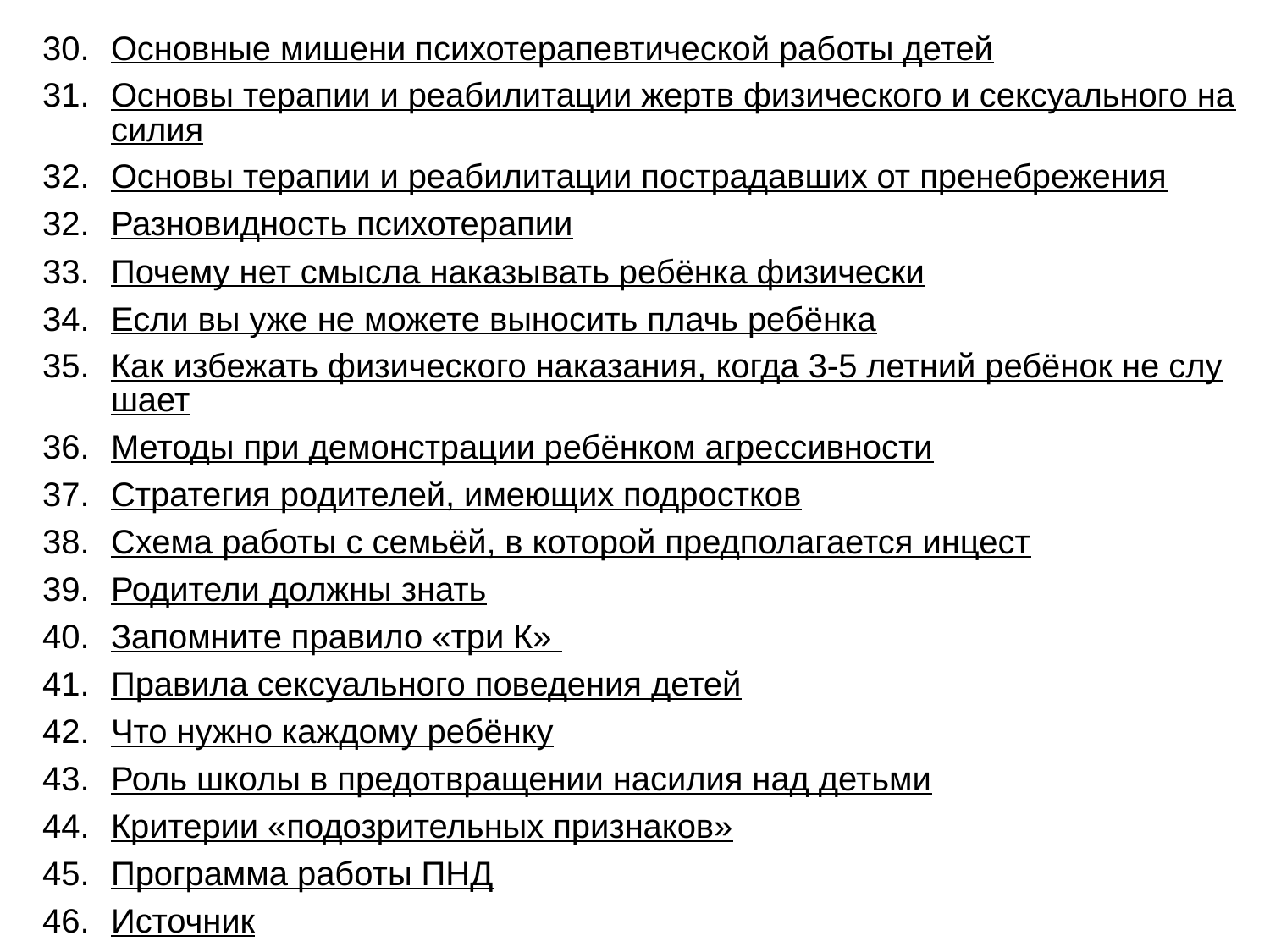

Основные мишени психотерапевтической работы детей
Основы терапии и реабилитации жертв физического и сексуального насилия
Основы терапии и реабилитации пострадавших от пренебрежения
Разновидность психотерапии
Почему нет смысла наказывать ребёнка физически
Если вы уже не можете выносить плачь ребёнка
Как избежать физического наказания, когда 3-5 летний ребёнок не слушает
Методы при демонстрации ребёнком агрессивности
Стратегия родителей, имеющих подростков
Схема работы с семьёй, в которой предполагается инцест
Родители должны знать
Запомните правило «три К»
Правила сексуального поведения детей
Что нужно каждому ребёнку
Роль школы в предотвращении насилия над детьми
Критерии «подозрительных признаков»
Программа работы ПНД
Источник
Контактная информация